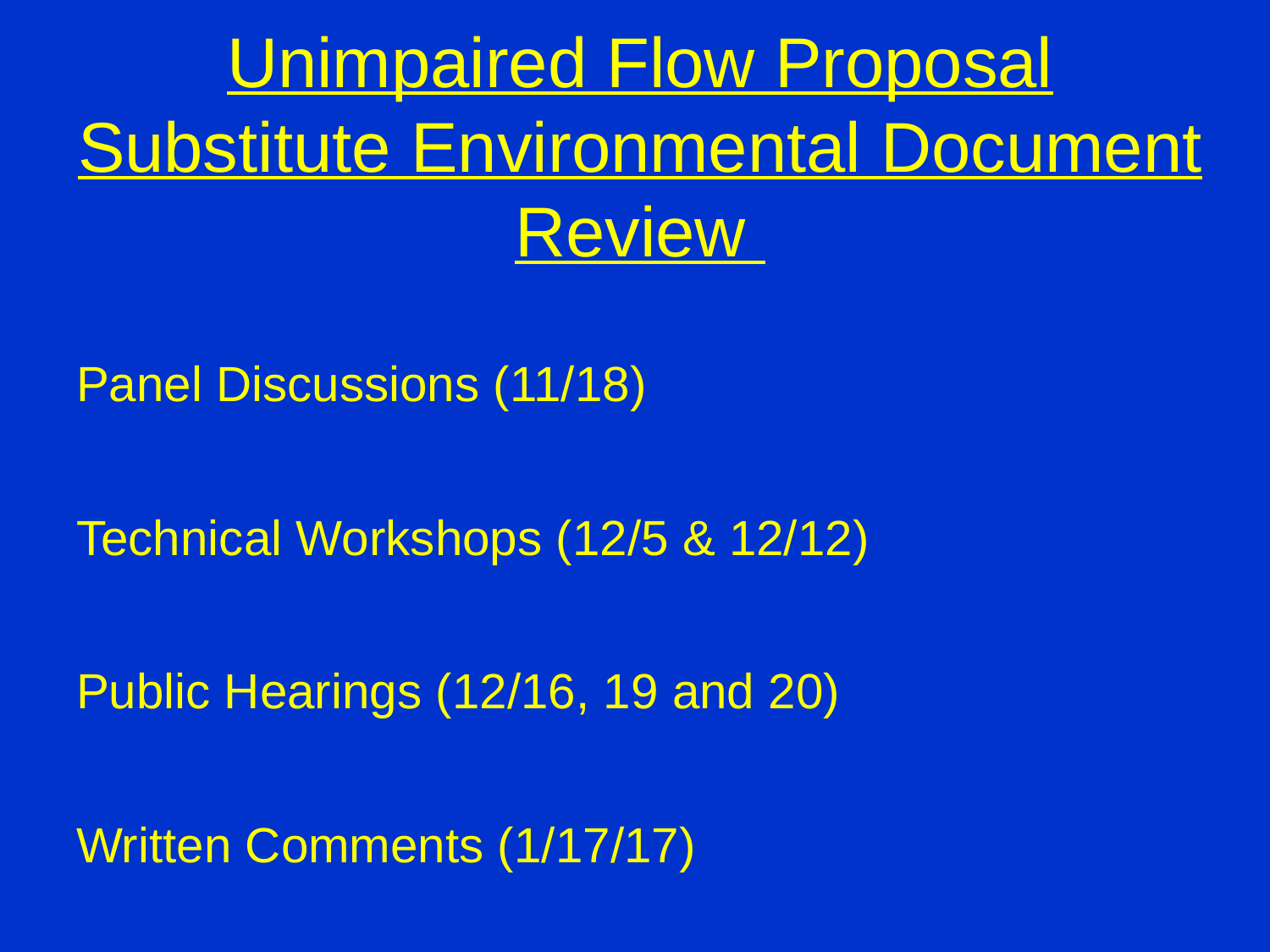

Unimpaired Flow Proposal
Substitute Environmental Document Review
#

Panel Discussions (11/18)

Technical Workshops (12/5 & 12/12)

Public Hearings (12/16, 19 and 20)

Written Comments (1/17/17)
1